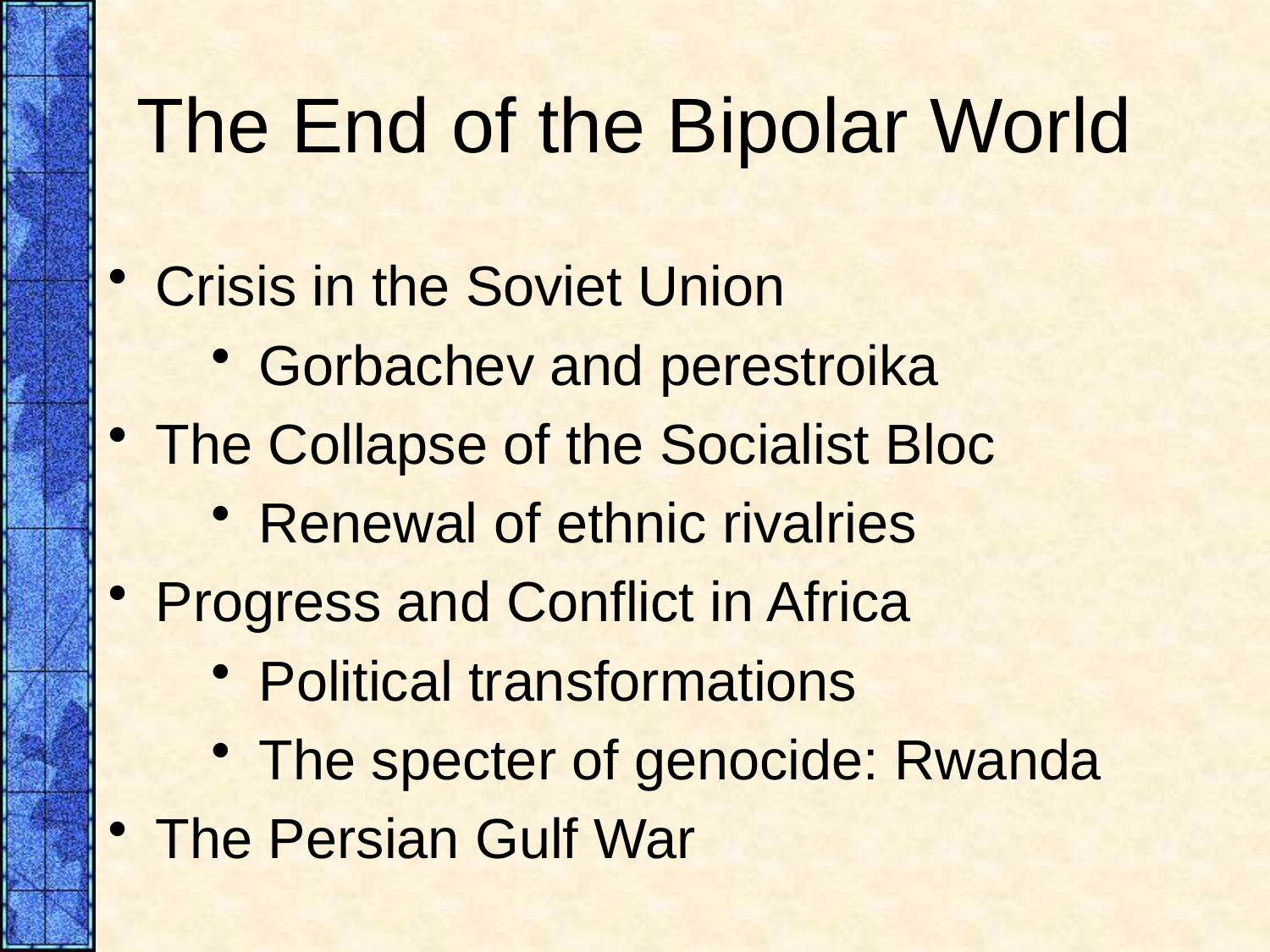

# The End of the Bipolar World
Crisis in the Soviet Union
Gorbachev and perestroika
The Collapse of the Socialist Bloc
Renewal of ethnic rivalries
Progress and Conflict in Africa
Political transformations
The specter of genocide: Rwanda
The Persian Gulf War